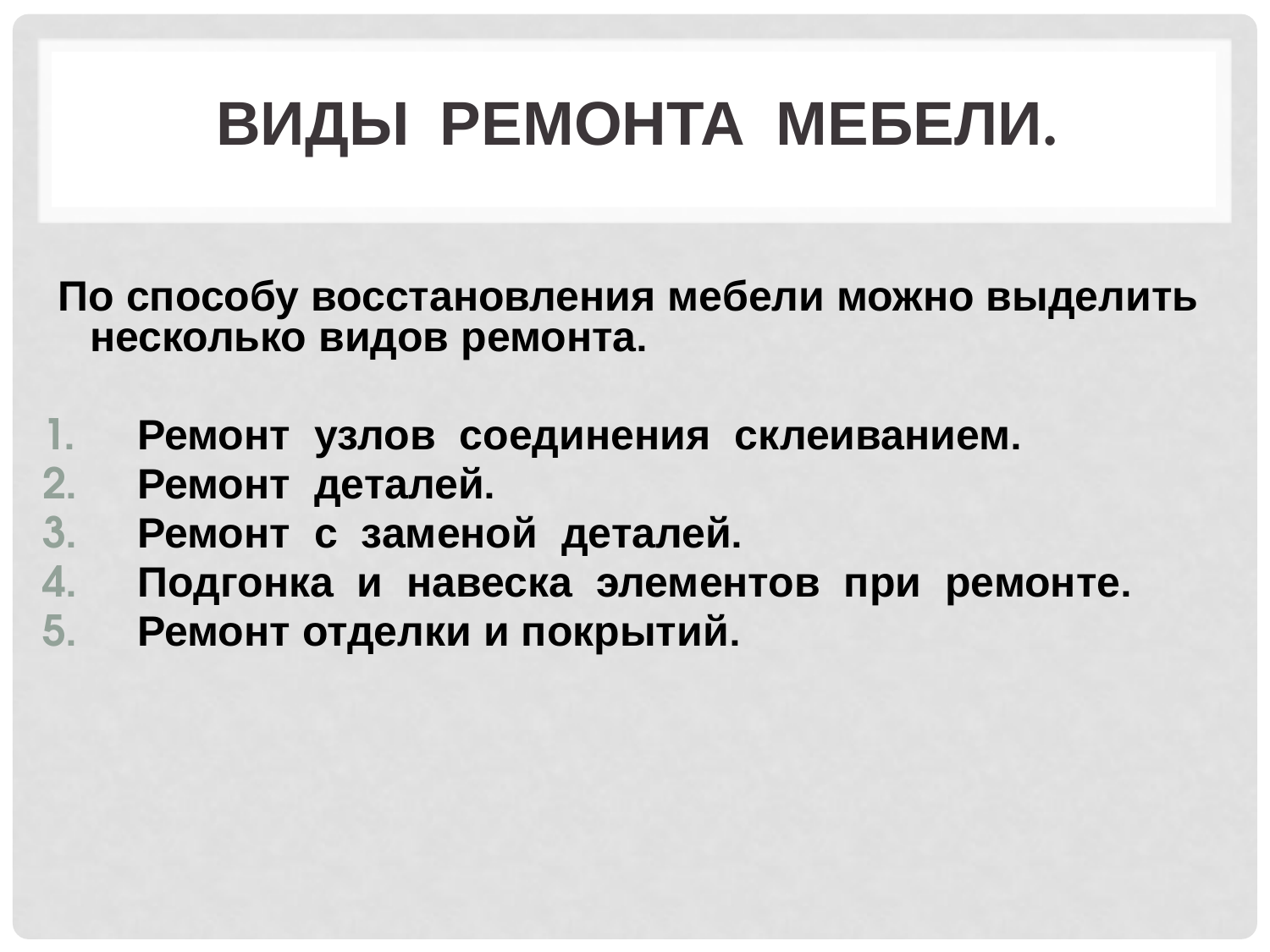

# Виды  ремонта  мебели.
По способу восстановления мебели можно выделить несколько видов ремонта.

  Ремонт  узлов  соединения  склеиванием.
  Ремонт  деталей.
  Ремонт  с  заменой  деталей.
  Подгонка  и  навеска  элементов  при  ремонте.
  Ремонт отделки и покрытий.